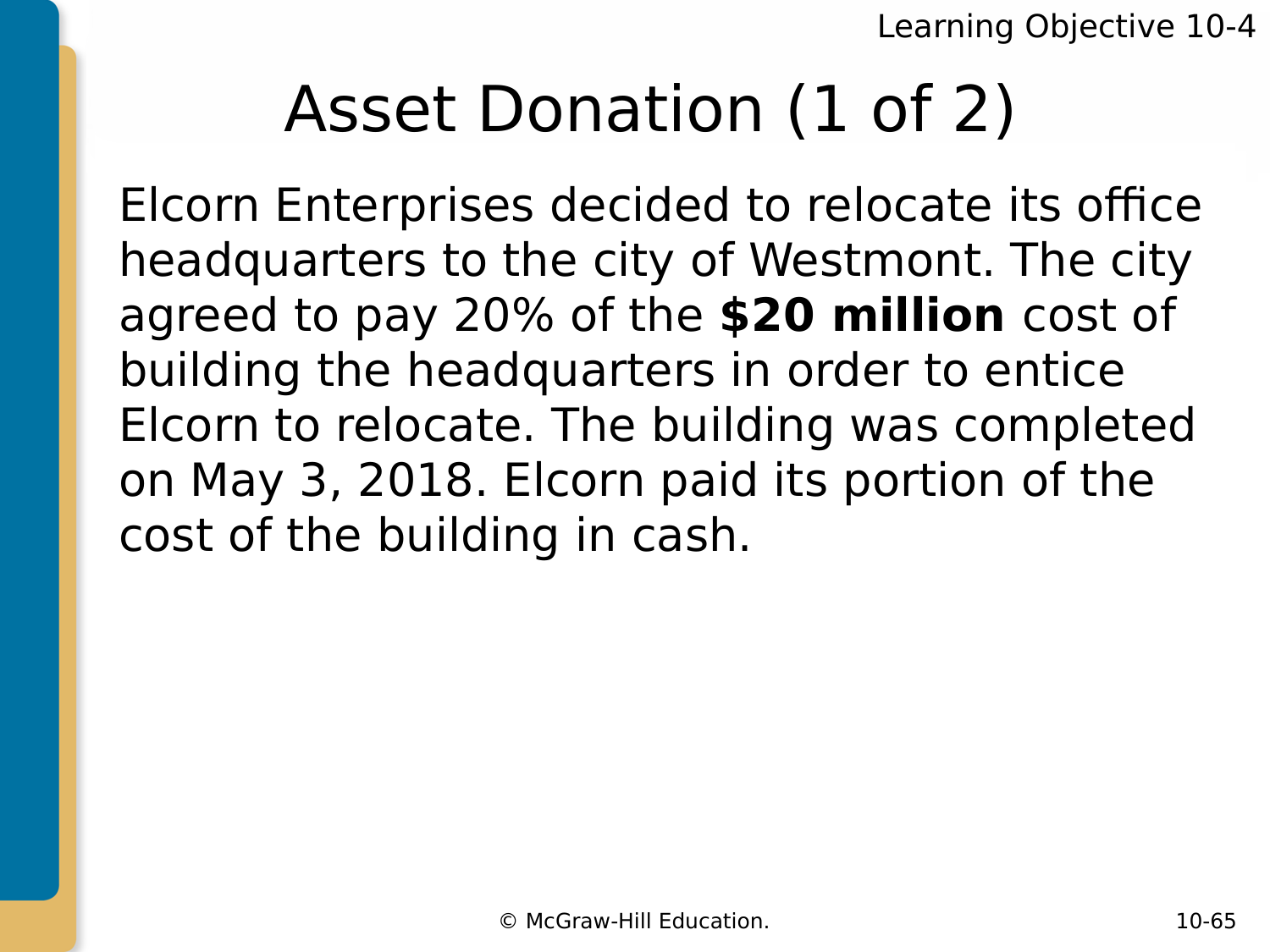

Learning Objective 10-4
# Asset Donation (1 of 2)
Elcorn Enterprises decided to relocate its office headquarters to the city of Westmont. The city agreed to pay 20% of the $20 million cost of building the headquarters in order to entice Elcorn to relocate. The building was completed on May 3, 2018. Elcorn paid its portion of the cost of the building in cash.